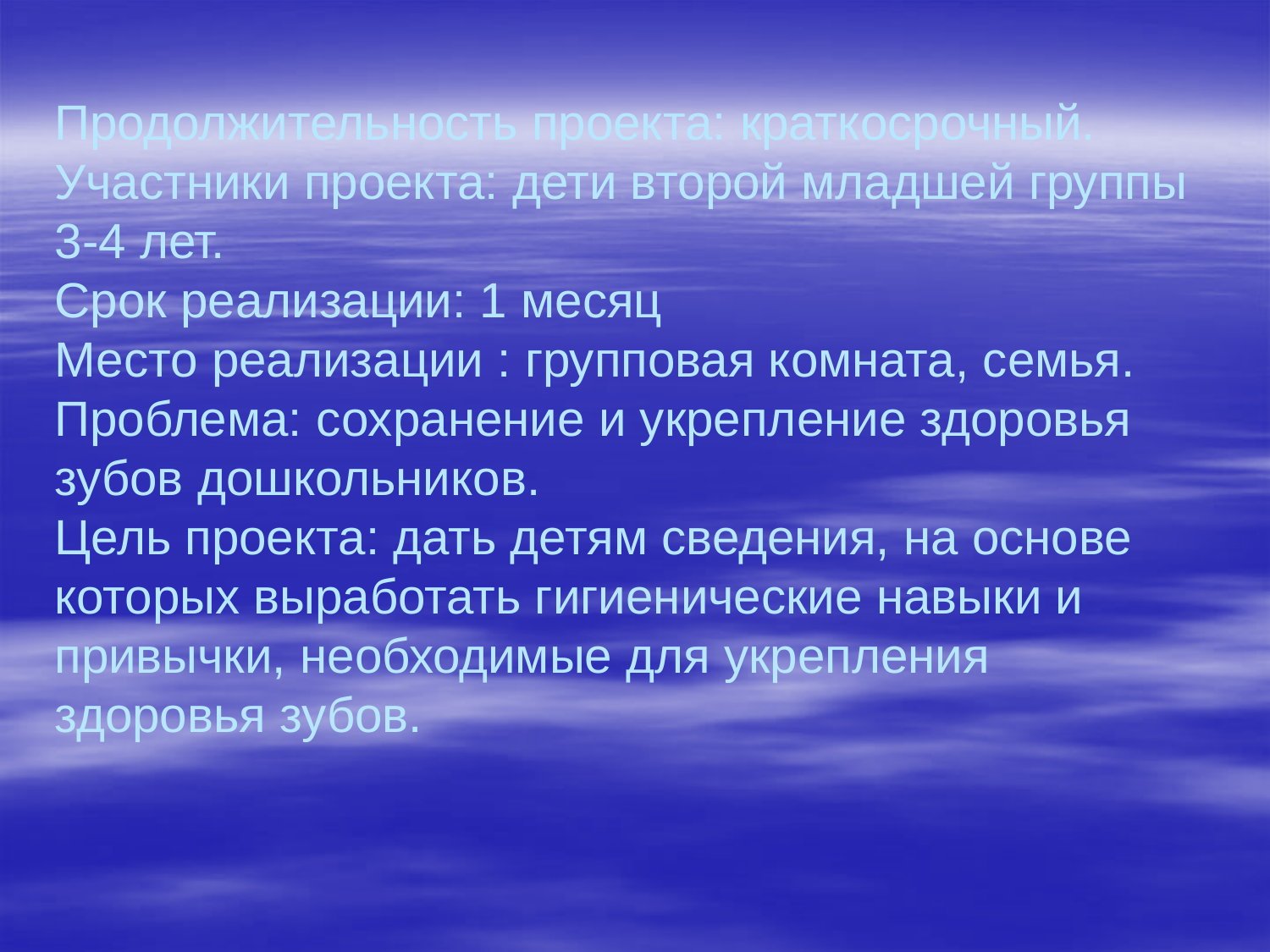

# Продолжительность проекта: краткосрочный. Участники проекта: дети второй младшей группы 3-4 лет. Срок реализации: 1 месяц Место реализации : групповая комната, семья. Проблема: сохранение и укрепление здоровья зубов дошкольников. Цель проекта: дать детям сведения, на основе которых выработать гигиенические навыки и привычки, необходимые для укрепления здоровья зубов.